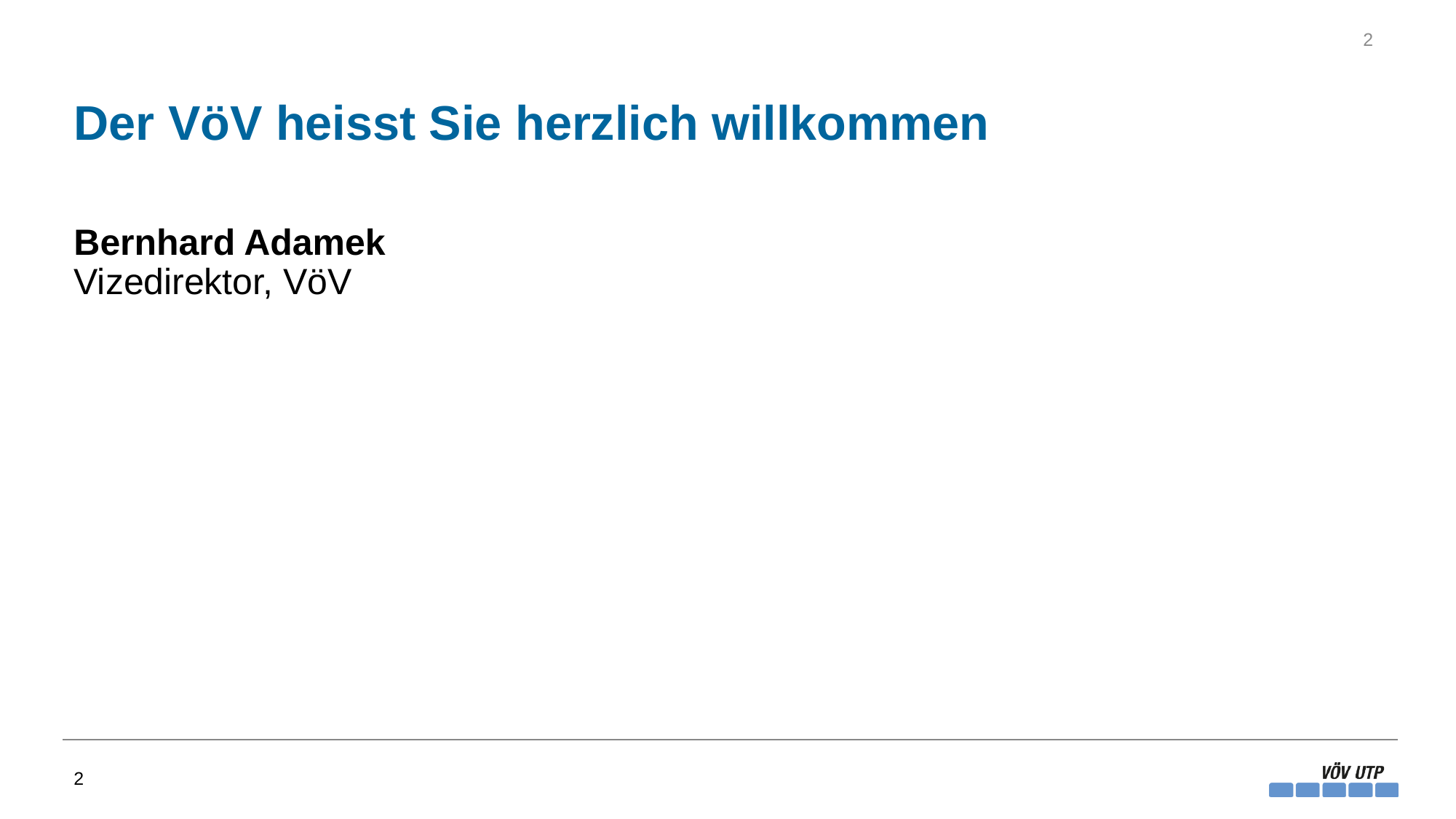

2
# Der VöV heisst Sie herzlich willkommen
Bernhard Adamek
Vizedirektor, VöV